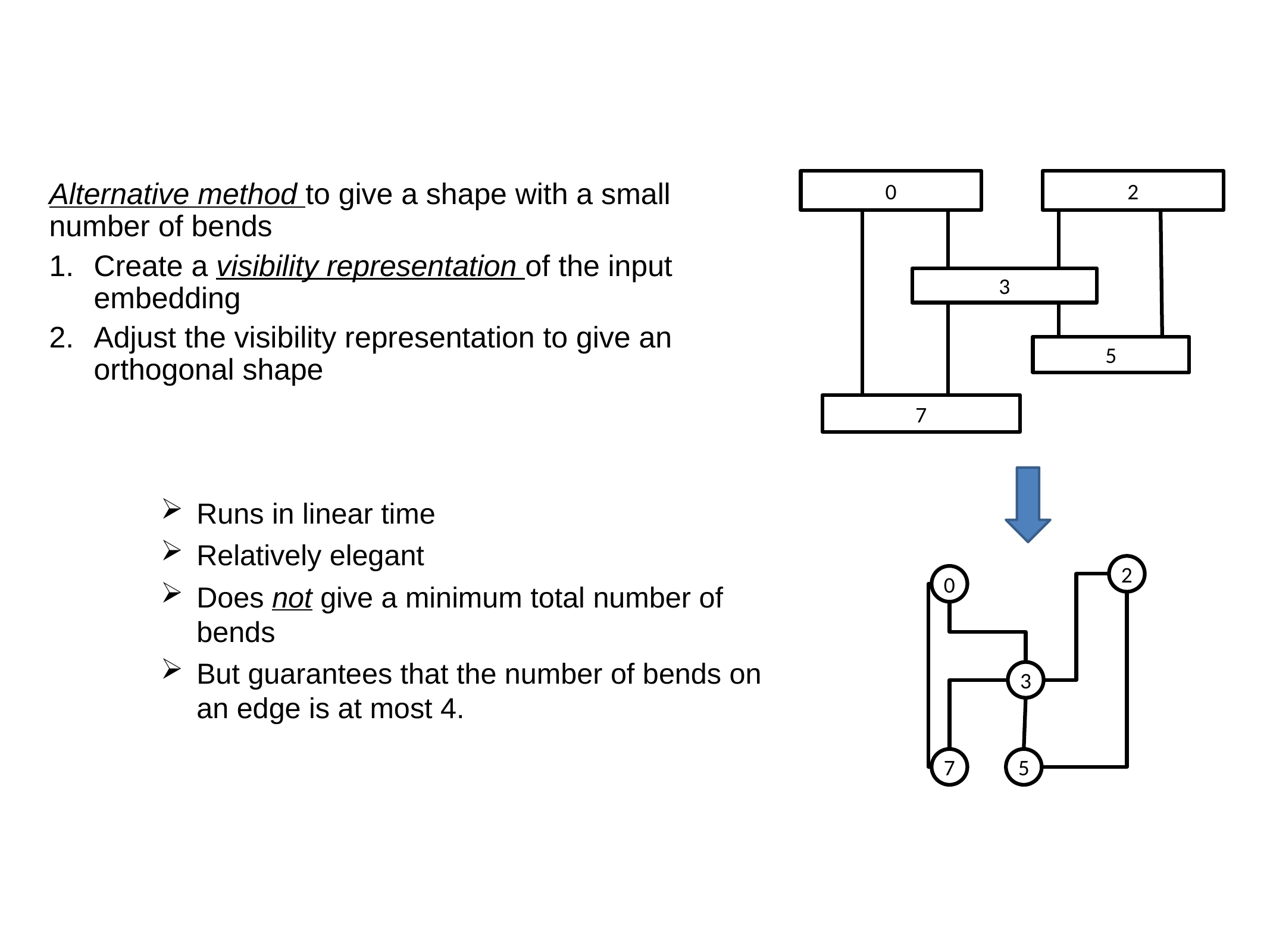

0

2

Alternative method to give a shape with a small number of bends
Create a visibility representation of the input embedding
Adjust the visibility representation to give an orthogonal shape

3

5

7

2

0

3

5

7

Runs in linear time
Relatively elegant
Does not give a minimum total number of bends
But guarantees that the number of bends on an edge is at most 4.
62